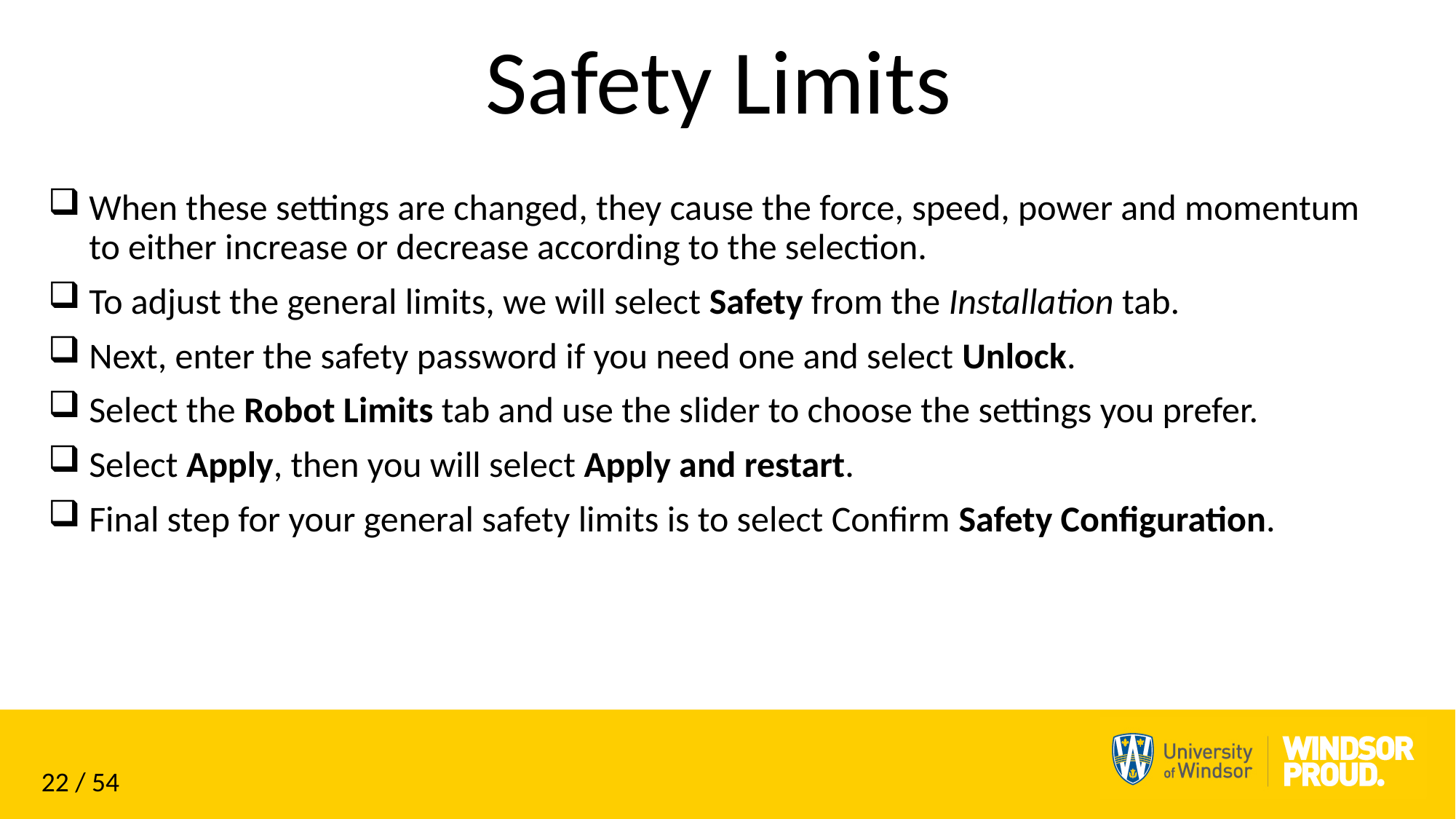

# Safety Limits
When these settings are changed, they cause the force, speed, power and momentum to either increase or decrease according to the selection.
To adjust the general limits, we will select Safety from the Installation tab.
Next, enter the safety password if you need one and select Unlock.
Select the Robot Limits tab and use the slider to choose the settings you prefer.
Select Apply, then you will select Apply and restart.
Final step for your general safety limits is to select Confirm Safety Configuration.

22